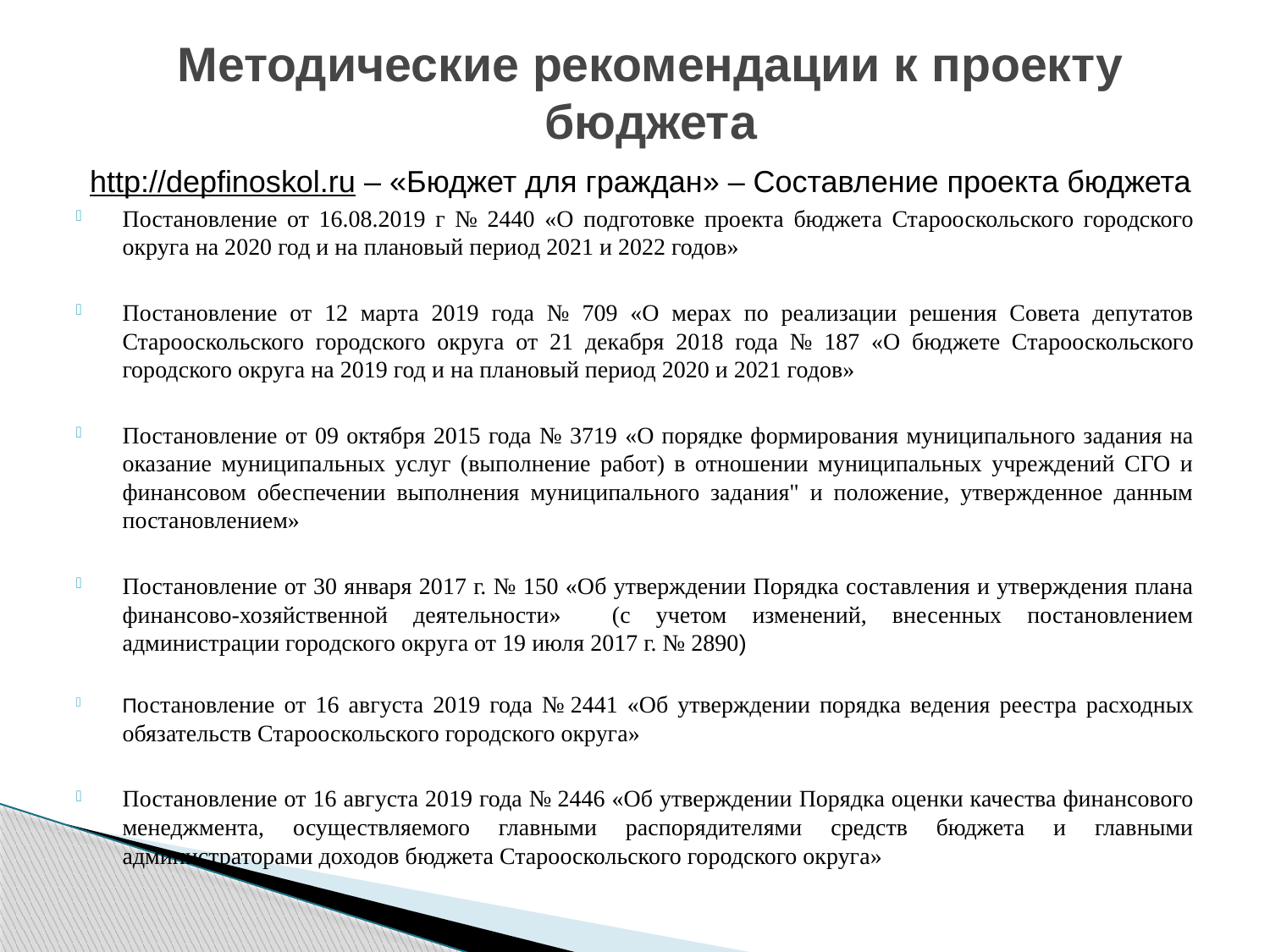

# Методические рекомендации к проекту бюджета
http://depfinoskol.ru – «Бюджет для граждан» – Составление проекта бюджета
Постановление от 16.08.2019 г № 2440 «О подготовке проекта бюджета Старооскольского городского округа на 2020 год и на плановый период 2021 и 2022 годов»

Постановление от 12 марта 2019 года № 709 «О мерах по реализации решения Совета депутатов Старооскольского городского округа от 21 декабря 2018 года № 187 «О бюджете Старооскольского городского округа на 2019 год и на плановый период 2020 и 2021 годов»

Постановление от 09 октября 2015 года № 3719 «О порядке формирования муниципального задания на оказание муниципальных услуг (выполнение работ) в отношении муниципальных учреждений СГО и финансовом обеспечении выполнения муниципального задания" и положение, утвержденное данным постановлением»

Постановление от 30 января 2017 г. № 150 «Об утверждении Порядка составления и утверждения плана финансово-хозяйственной деятельности»  (с учетом изменений, внесенных постановлением администрации городского округа от 19 июля 2017 г. № 2890)

Постановление от 16 августа 2019 года № 2441 «Об утверждении порядка ведения реестра расходных обязательств Старооскольского городского округа»

Постановление от 16 августа 2019 года № 2446 «Об утверждении Порядка оценки качества финансового менеджмента, осуществляемого главными распорядителями средств бюджета и главными администраторами доходов бюджета Старооскольского городского округа»